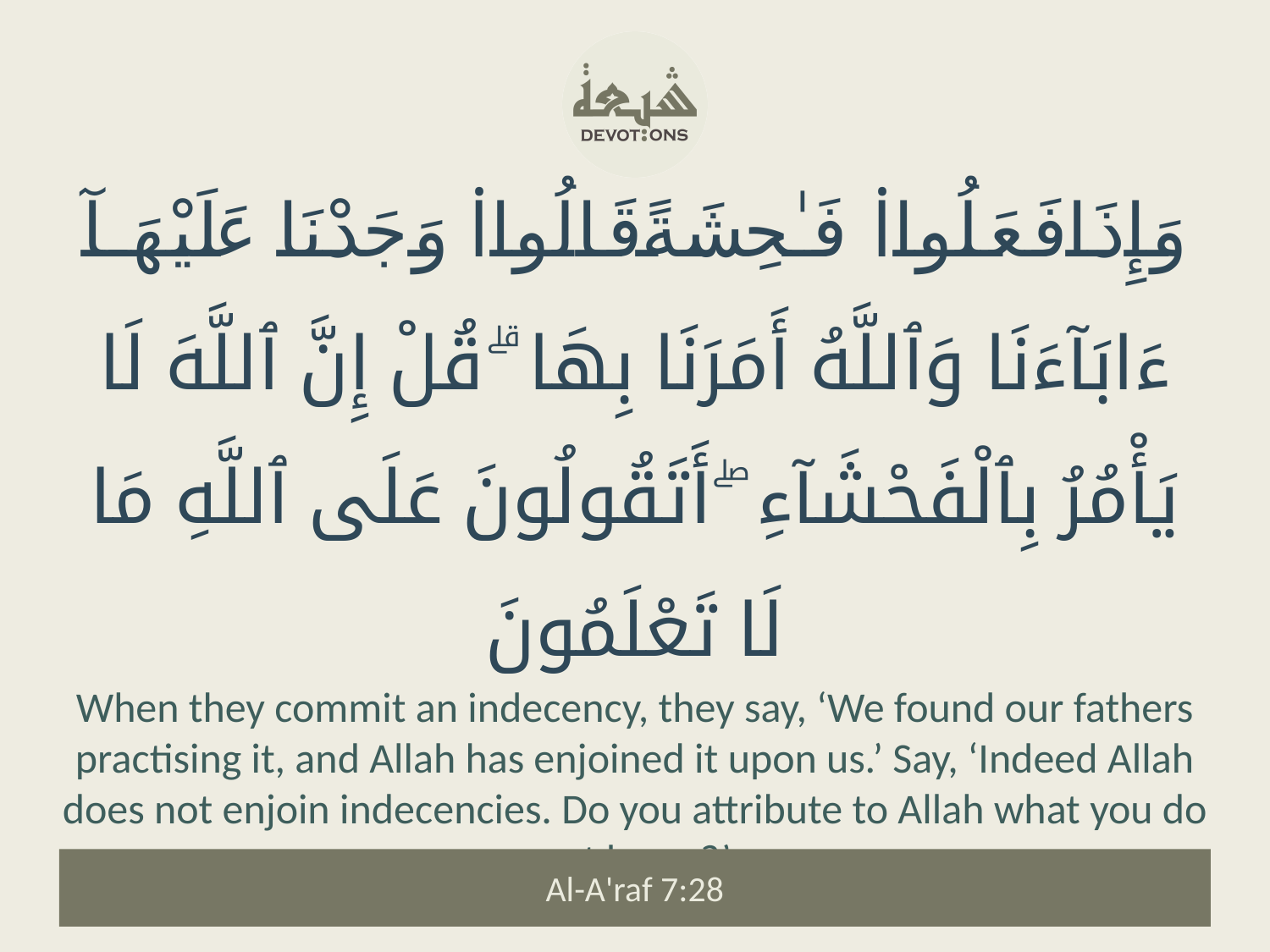

وَإِذَا فَعَلُوا۟ فَـٰحِشَةً قَالُوا۟ وَجَدْنَا عَلَيْهَآ ءَابَآءَنَا وَٱللَّهُ أَمَرَنَا بِهَا ۗ قُلْ إِنَّ ٱللَّهَ لَا يَأْمُرُ بِٱلْفَحْشَآءِ ۖ أَتَقُولُونَ عَلَى ٱللَّهِ مَا لَا تَعْلَمُونَ
When they commit an indecency, they say, ‘We found our fathers practising it, and Allah has enjoined it upon us.’ Say, ‘Indeed Allah does not enjoin indecencies. Do you attribute to Allah what you do not know?’
Al-A'raf 7:28